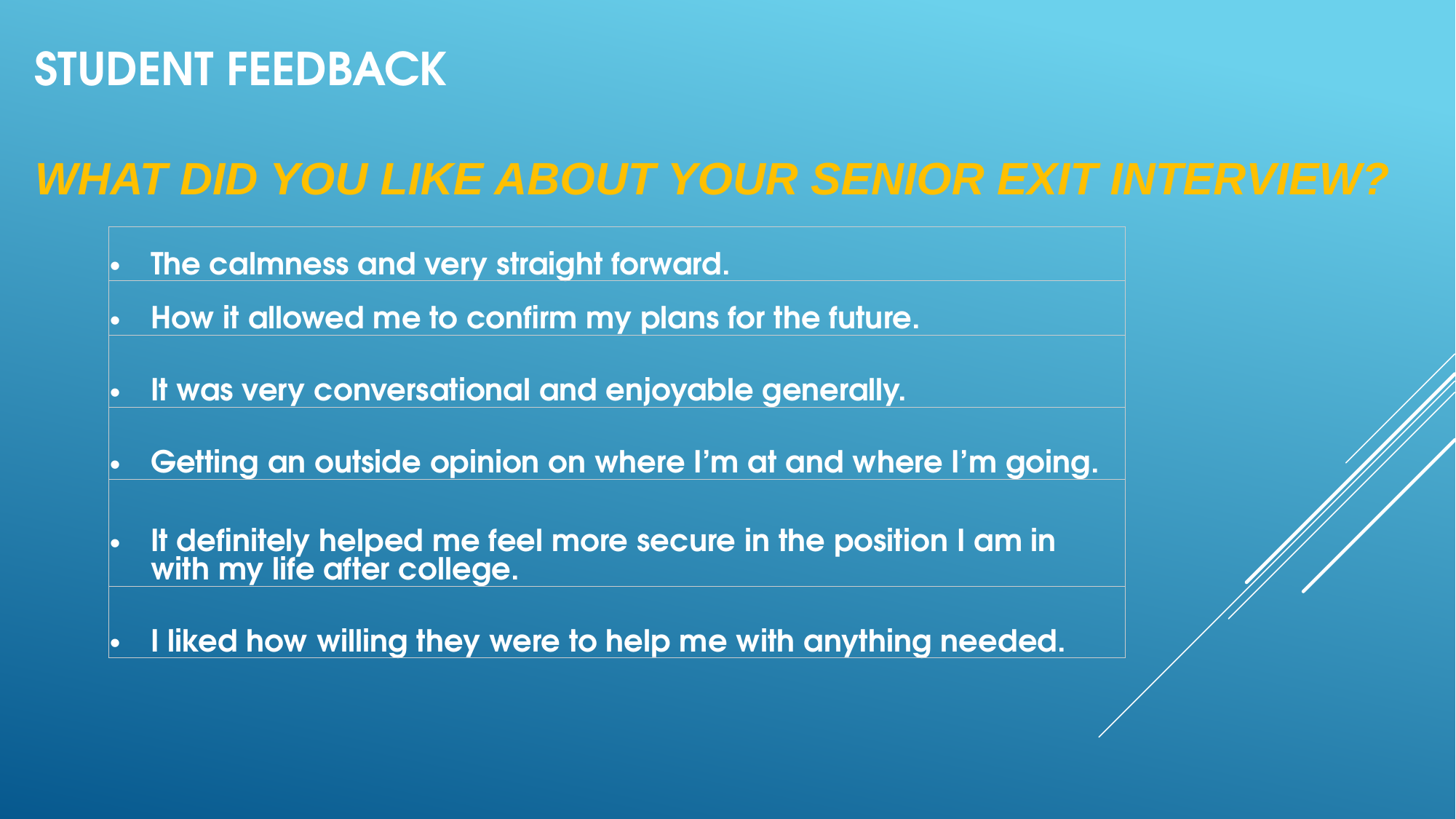

# Student Feedback What did you like about your senior exit interview?
| The calmness and very straight forward. |
| --- |
| How it allowed me to confirm my plans for the future. |
| It was very conversational and enjoyable generally. |
| Getting an outside opinion on where I’m at and where I’m going. |
| It definitely helped me feel more secure in the position I am in with my life after college. |
| I liked how willing they were to help me with anything needed. |